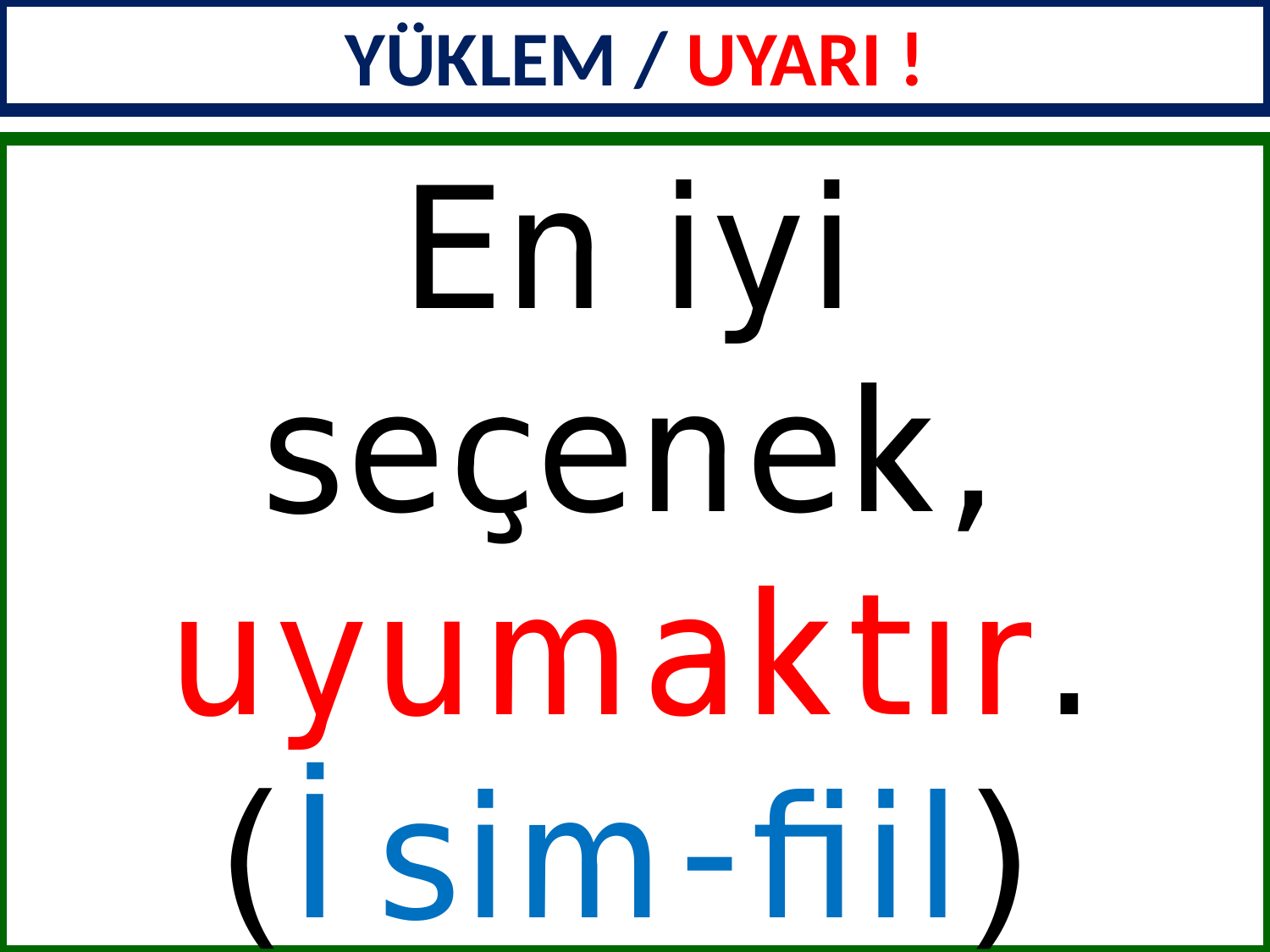

YÜKLEM / UYARI !
En iyi seçenek, uyumaktır.
(İsim-fiil)